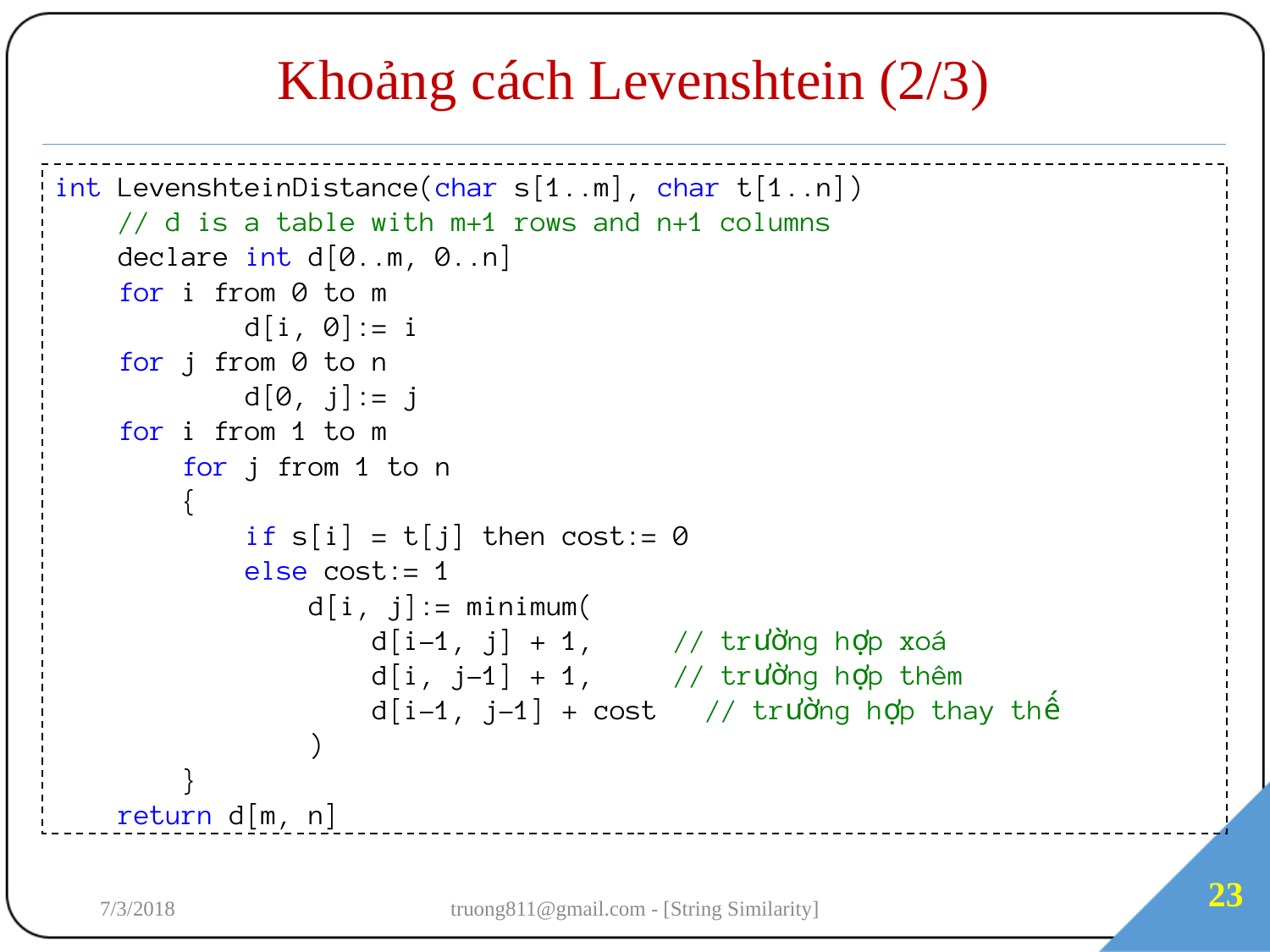

# Khoảng cách Levenshtein (2/3)

int LevenshteinDistance(char s[1..m], char t[1..n])
// d is a table with m+1 rows and n+1 columns
declare int d[0..m, 0..n]
for i from 0 to m
	d[i, 0]:= i
for j from 0 to n
	d[0, j]:= j
for i from 1 to m
for j from 1 to n
{
if s[i] = t[j] then cost:= 0
else cost:= 1
d[i, j]:= minimum(
d[i-1, j] + 1,     // trường hợp xoá
d[i, j-1] + 1,     // trường hợp thêm
d[i-1, j-1] + cost   // trường hợp thay thế
)
}
return d[m, n]

23
7/3/2018
truong811@gmail.com - [String Similarity]